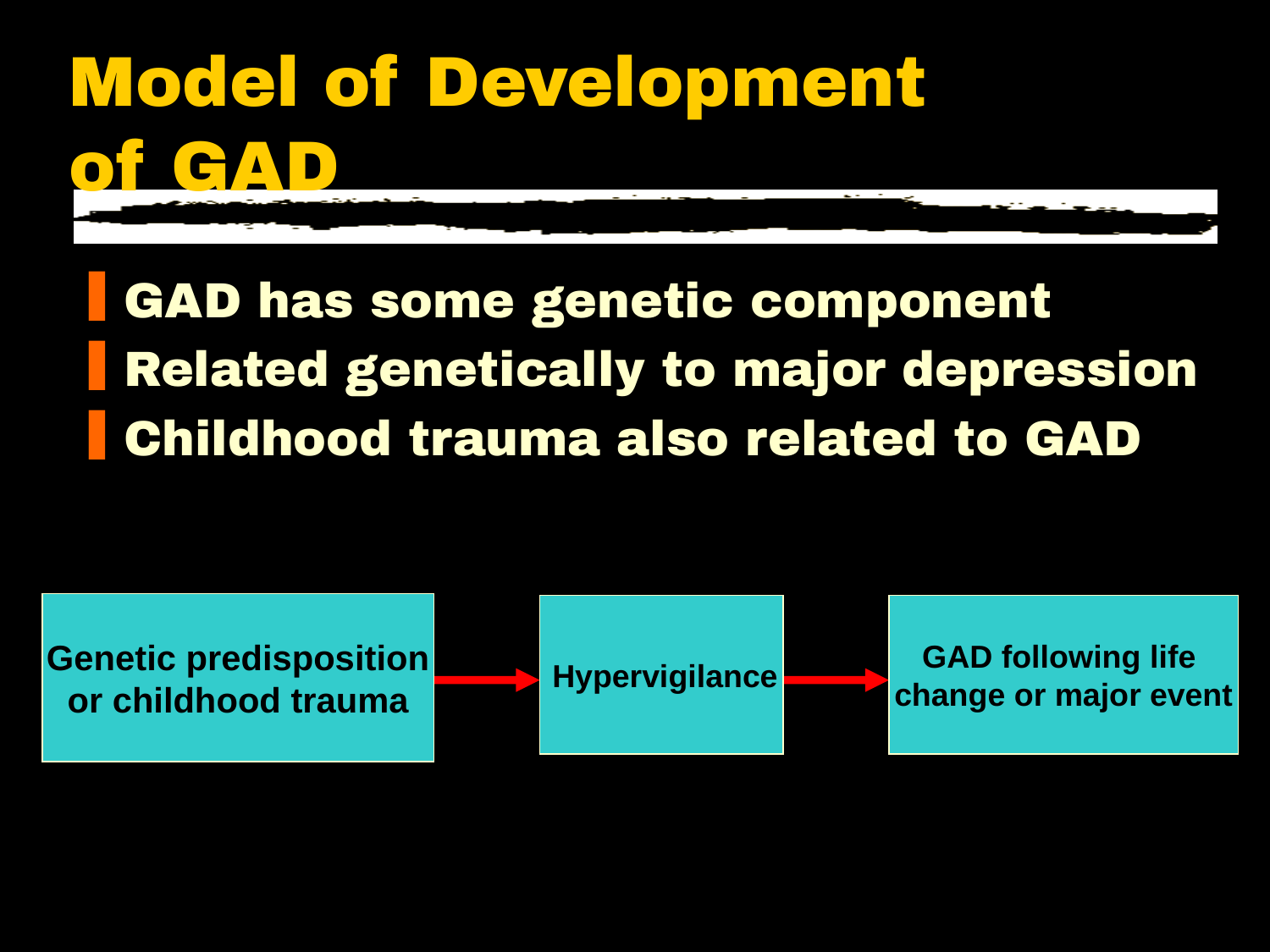

# Model of Development of GAD
GAD has some genetic component
Related genetically to major depression
Childhood trauma also related to GAD
Genetic predisposition
or childhood trauma
Hypervigilance
GAD following life
change or major event